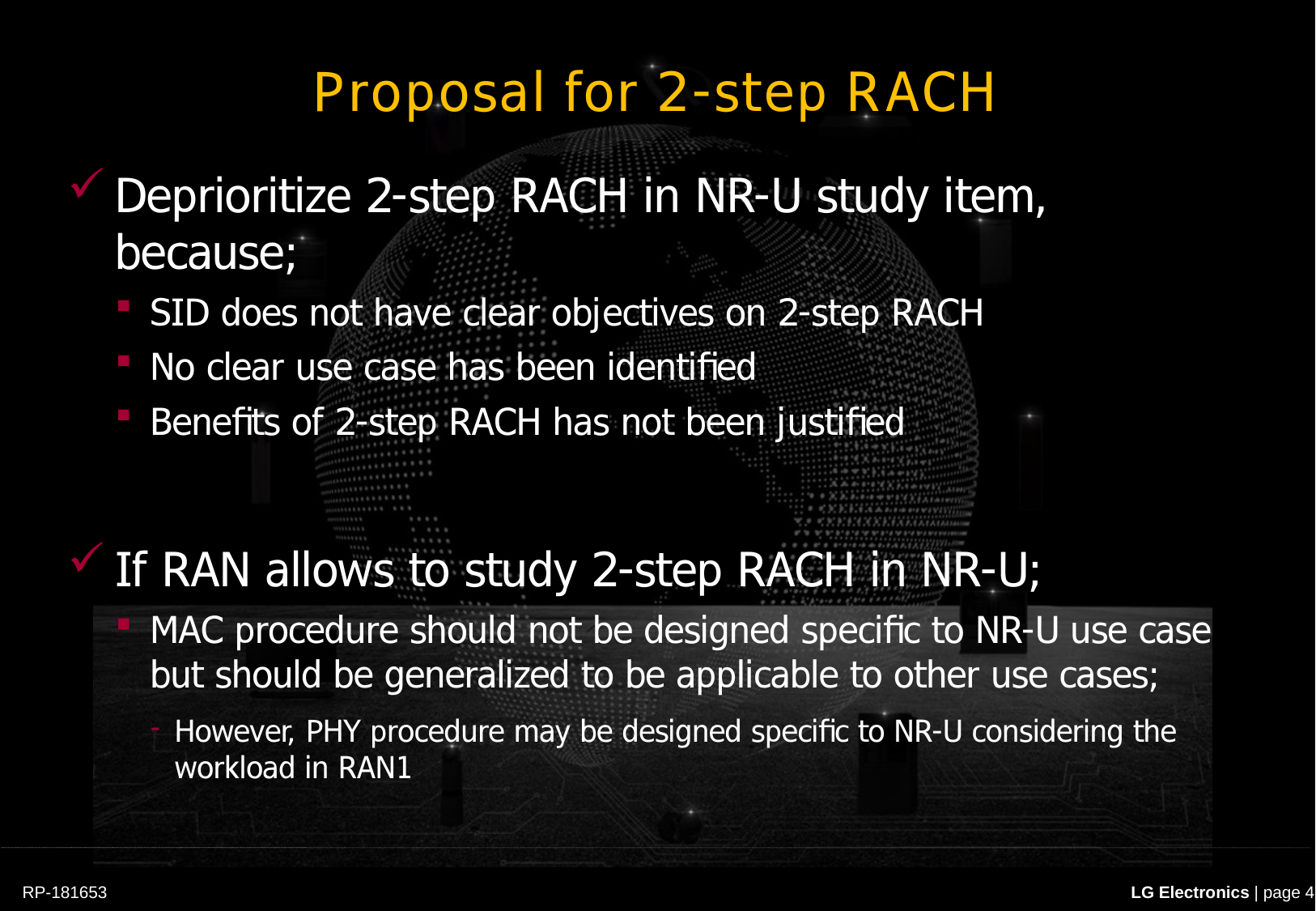

# Proposal for 2-step RACH
Deprioritize 2-step RACH in NR-U study item, because;
SID does not have clear objectives on 2-step RACH
No clear use case has been identified
Benefits of 2-step RACH has not been justified

If RAN allows to study 2-step RACH in NR-U;
MAC procedure should not be designed specific to NR-U use case but should be generalized to be applicable to other use cases;
However, PHY procedure may be designed specific to NR-U considering the workload in RAN1